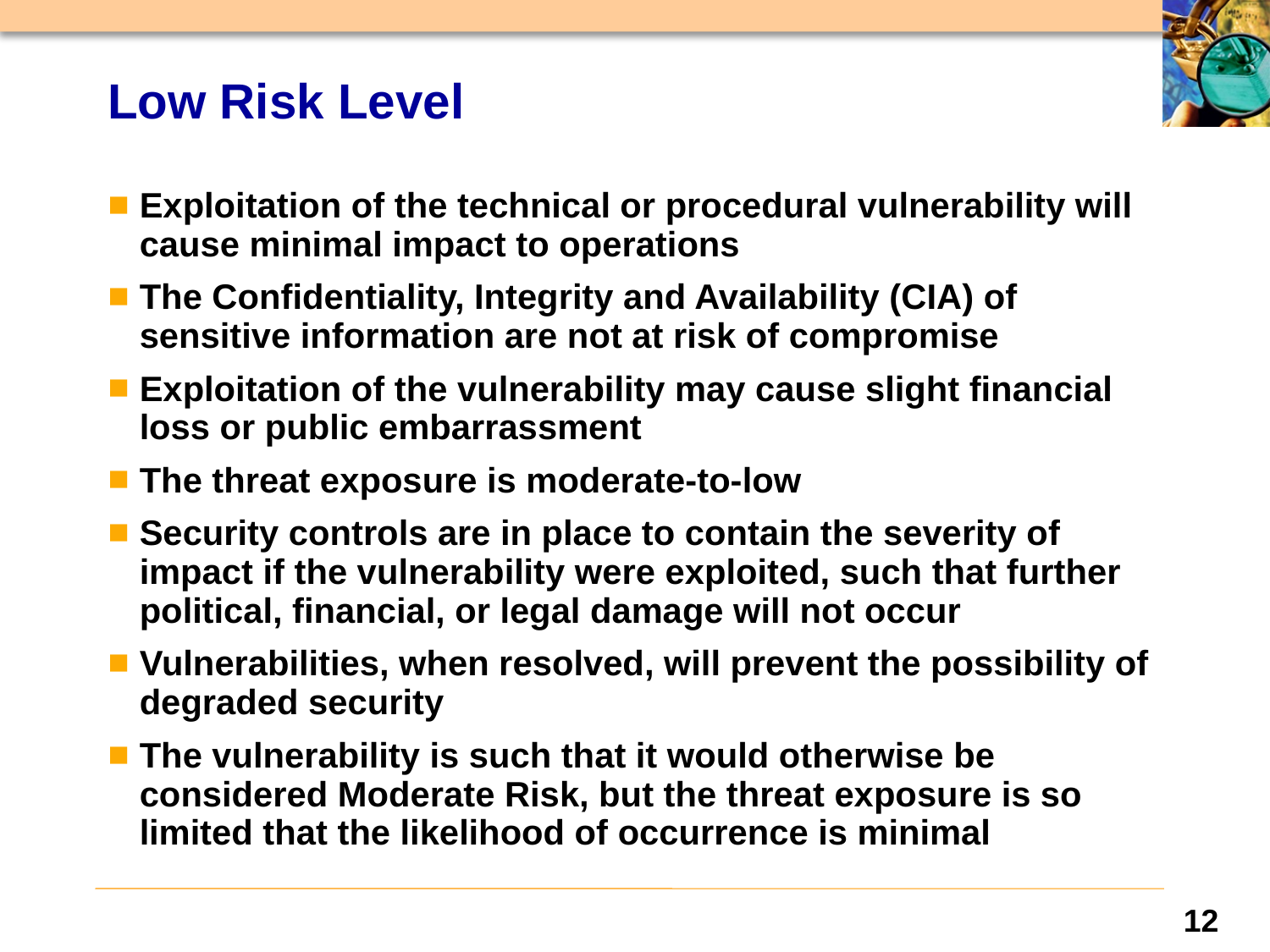

# Low Risk Level
Exploitation of the technical or procedural vulnerability will cause minimal impact to operations
The Confidentiality, Integrity and Availability (CIA) of sensitive information are not at risk of compromise
Exploitation of the vulnerability may cause slight financial loss or public embarrassment
The threat exposure is moderate-to-low
Security controls are in place to contain the severity of impact if the vulnerability were exploited, such that further political, financial, or legal damage will not occur
Vulnerabilities, when resolved, will prevent the possibility of degraded security
The vulnerability is such that it would otherwise be considered Moderate Risk, but the threat exposure is so limited that the likelihood of occurrence is minimal